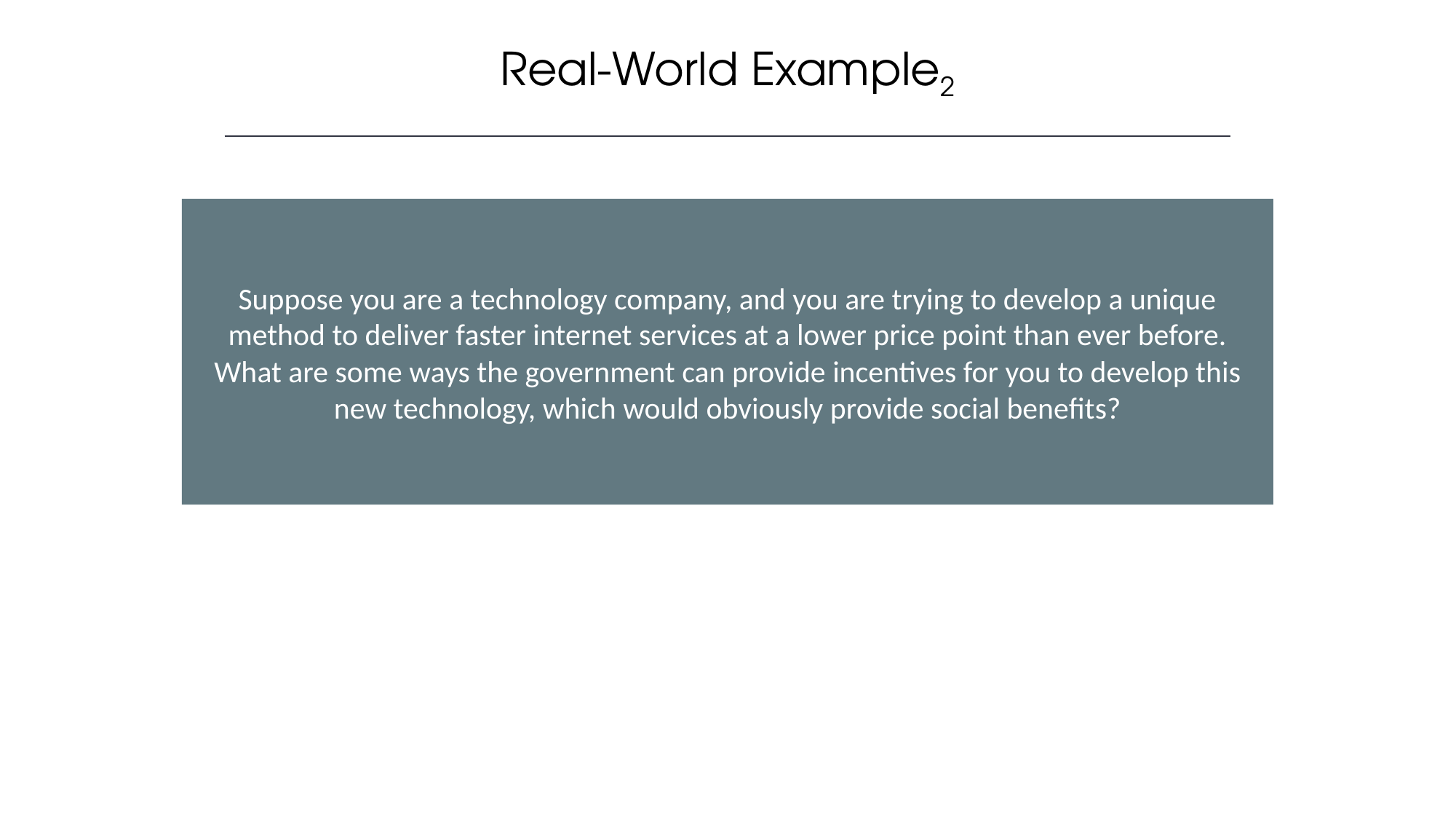

Real-World Example2
Suppose you are a technology company, and you are trying to develop a unique method to deliver faster internet services at a lower price point than ever before. What are some ways the government can provide incentives for you to develop this new technology, which would obviously provide social benefits?